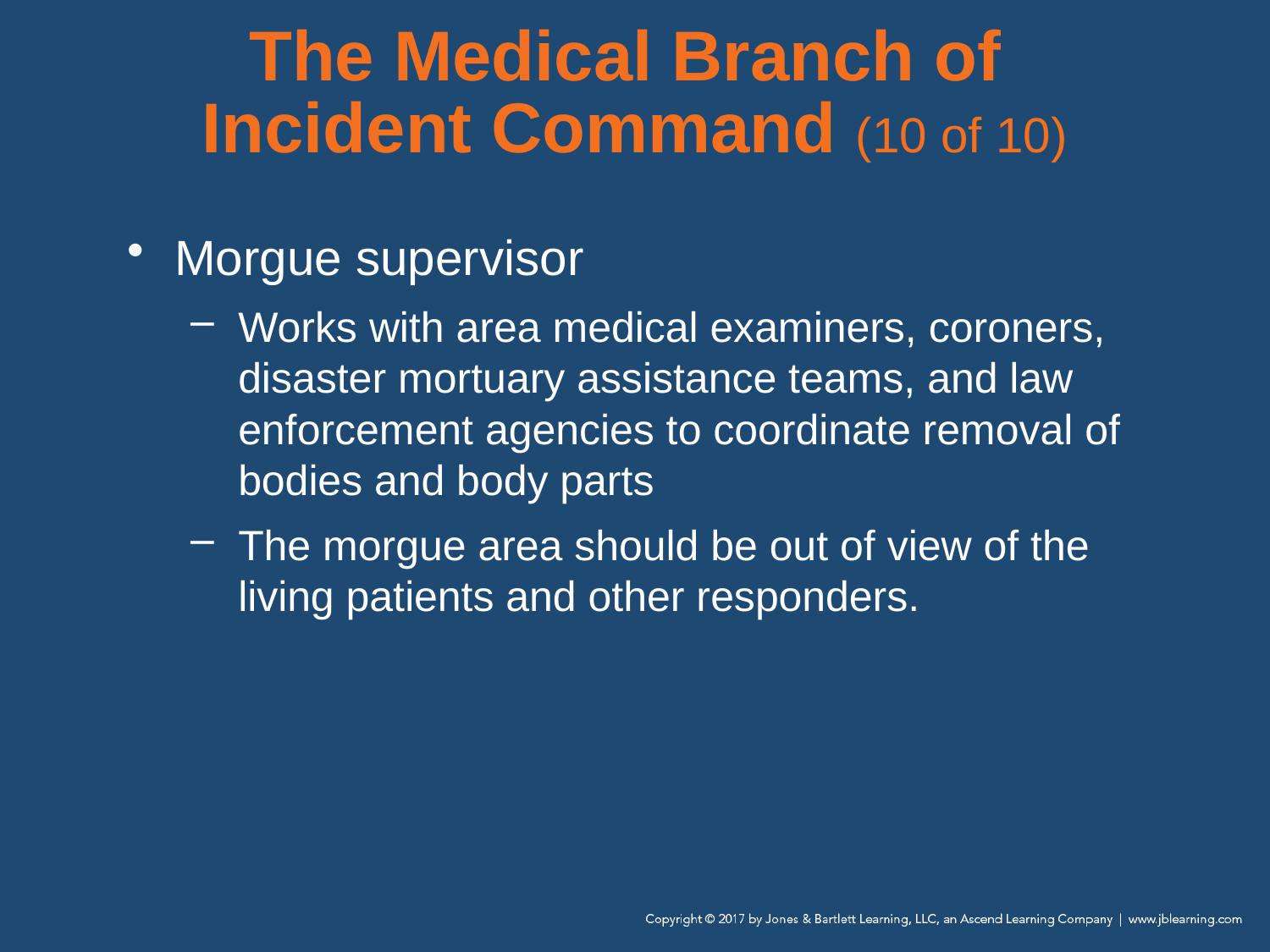

# The Medical Branch of Incident Command (10 of 10)
Morgue supervisor
Works with area medical examiners, coroners, disaster mortuary assistance teams, and law enforcement agencies to coordinate removal of bodies and body parts
The morgue area should be out of view of the living patients and other responders.